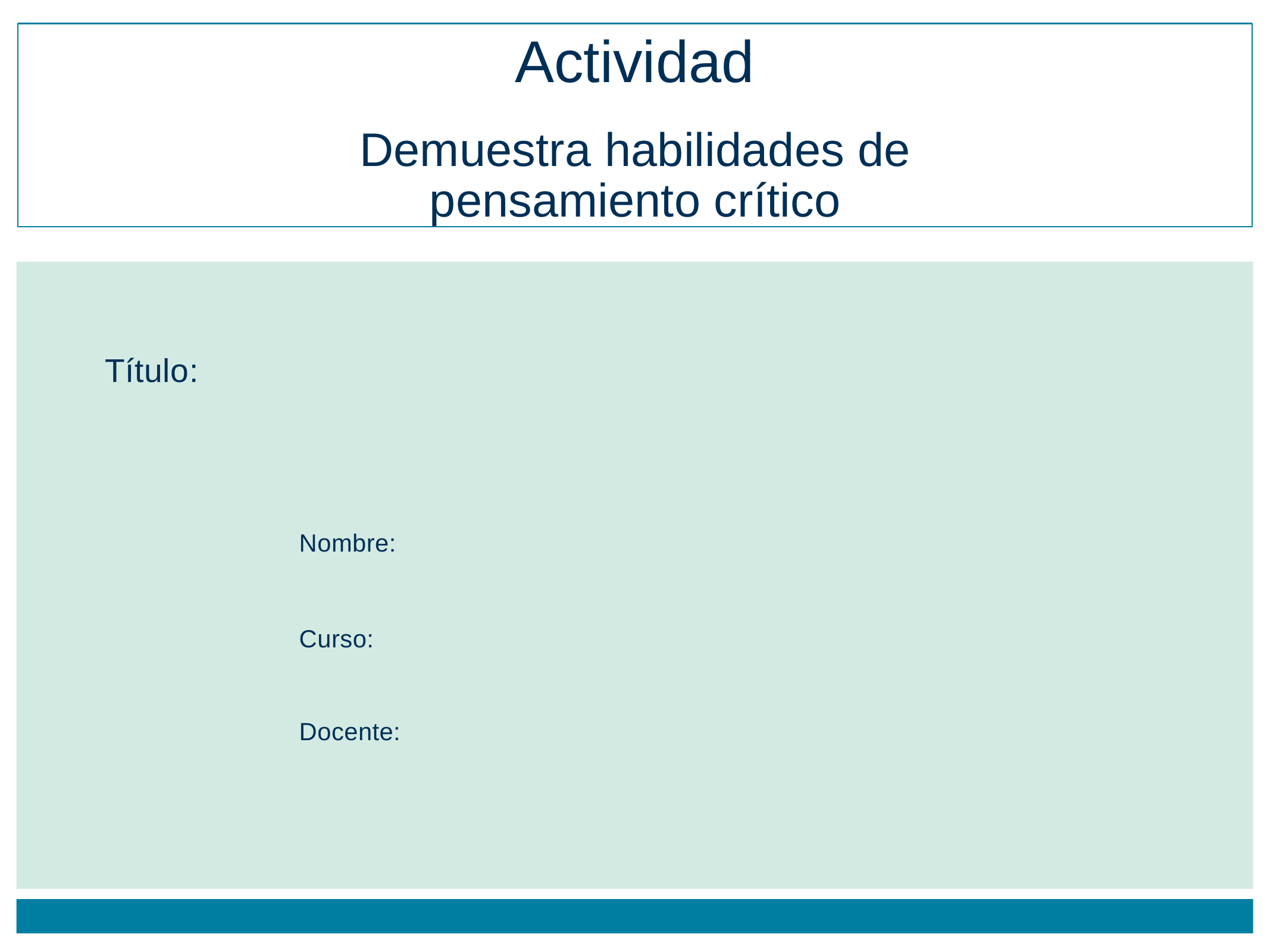

Actividad
Demuestra habilidades de pensamiento crítico
Título:
Nombre:
Curso: Docente: